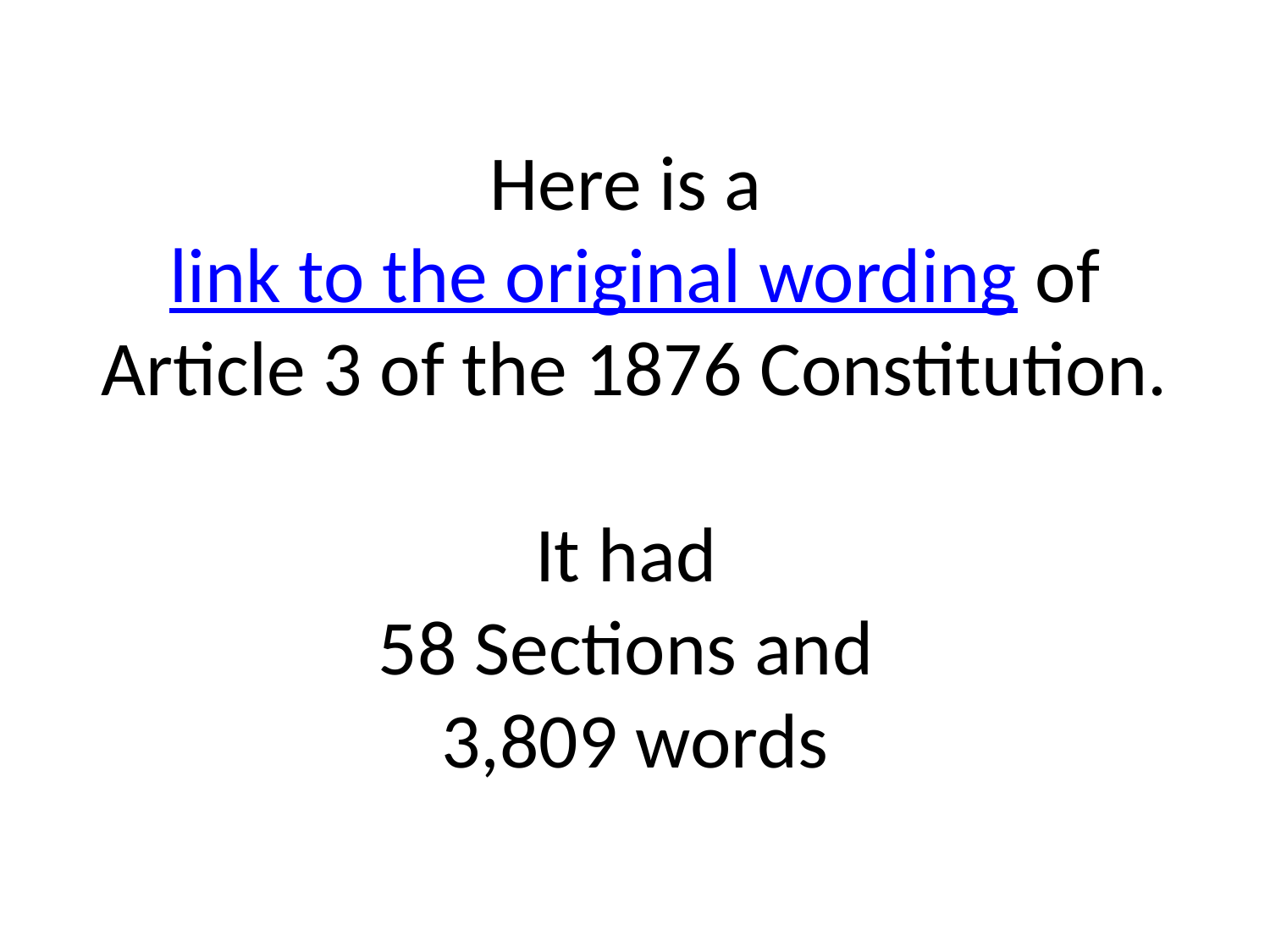

# Here is a link to the original wording of Article 3 of the 1876 Constitution. It had 58 Sections and 3,809 words